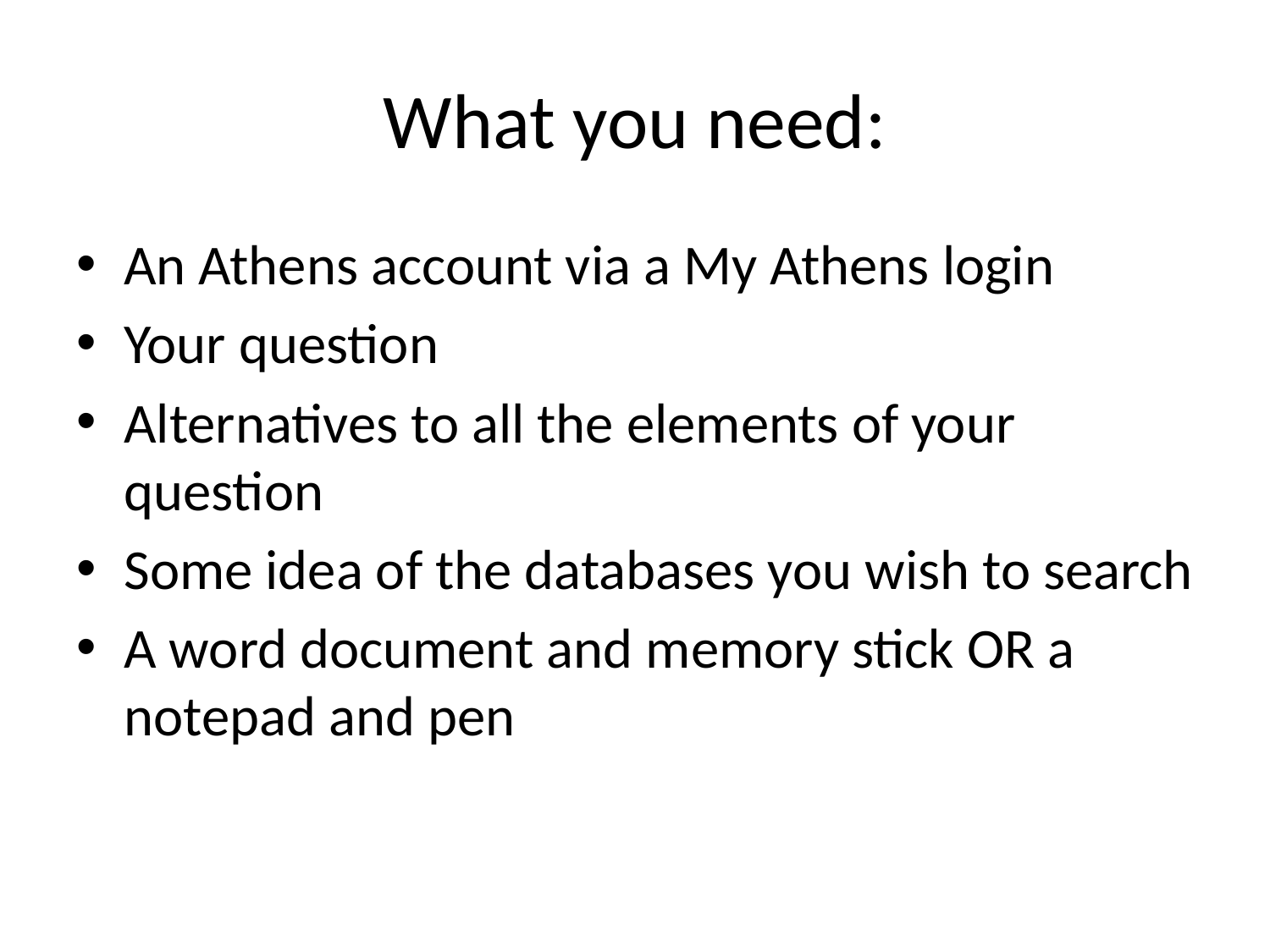

# What you need:
An Athens account via a My Athens login
Your question
Alternatives to all the elements of your question
Some idea of the databases you wish to search
A word document and memory stick OR a notepad and pen